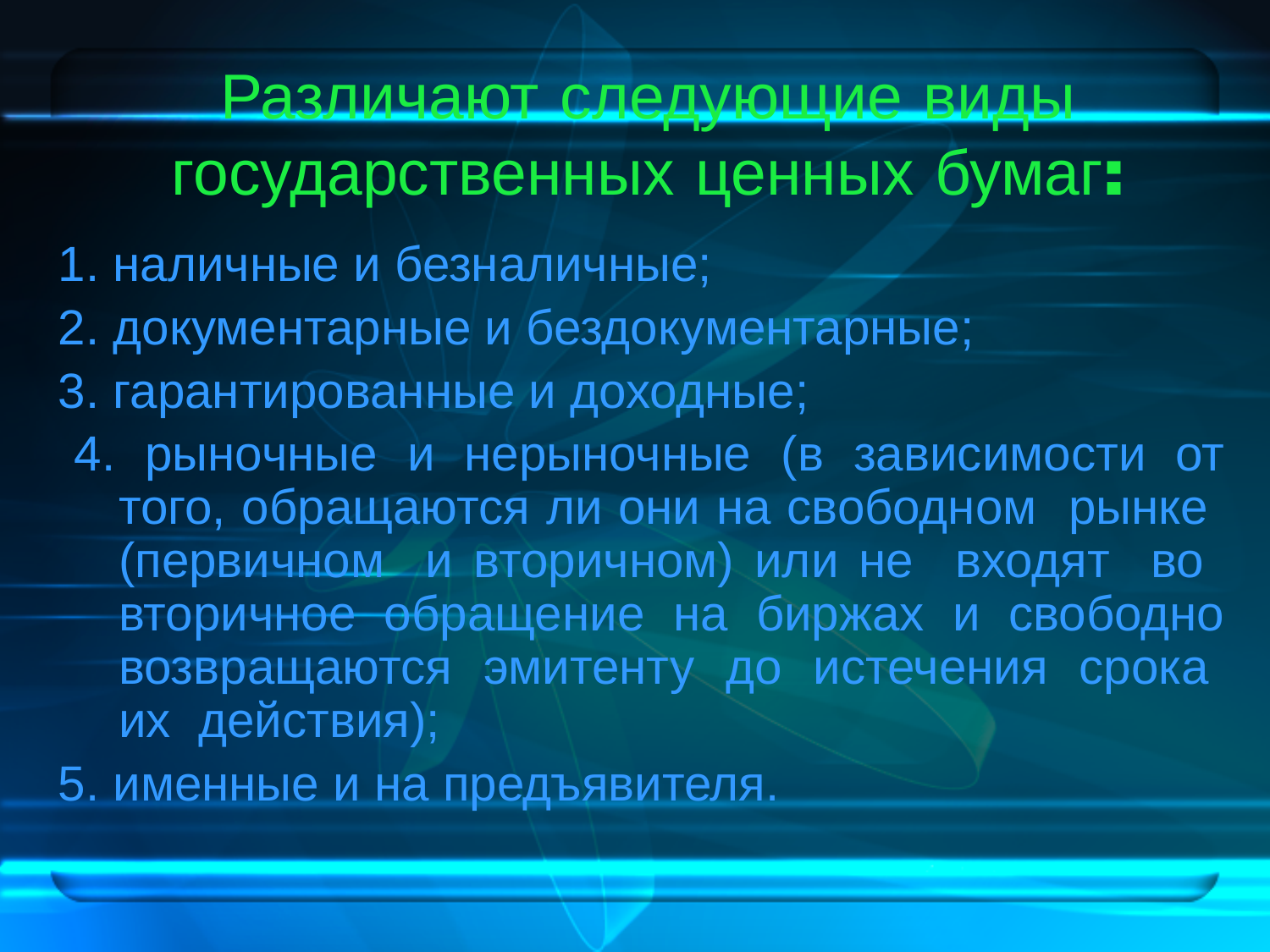

# Различают следующие виды государственных ценных бумаг:
 1. наличные и безналичные;
 2. документарные и бездокументарные;
 3. гарантированные и доходные;
 4. рыночные и нерыночные (в зависимости от того, обращаются ли они на свободном  рынке  (первичном  и вторичном) или не  входят  во  вторичное  обращение  на  биржах  и  свободно возвращаются  эмитенту  до  истечения  срока  их  действия);
 5. именные и на предъявителя.